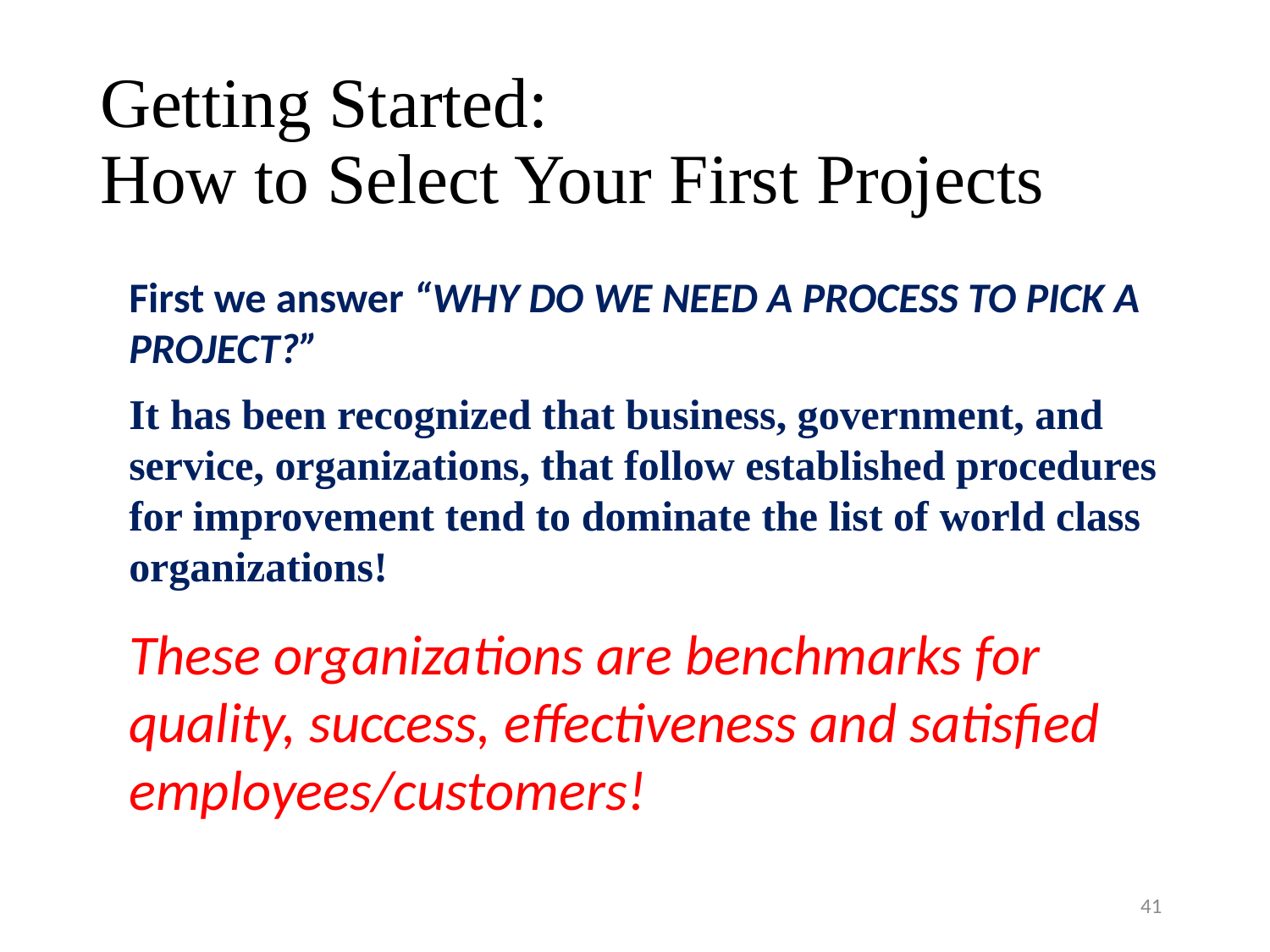

Getting Started:
How to Select Your First Projects

First we answer “WHY DO WE NEED A PROCESS TO PICK A PROJECT?”
It has been recognized that business, government, and service, organizations, that follow established procedures for improvement tend to dominate the list of world class organizations!
These organizations are benchmarks for quality, success, effectiveness and satisfied employees/customers!
41